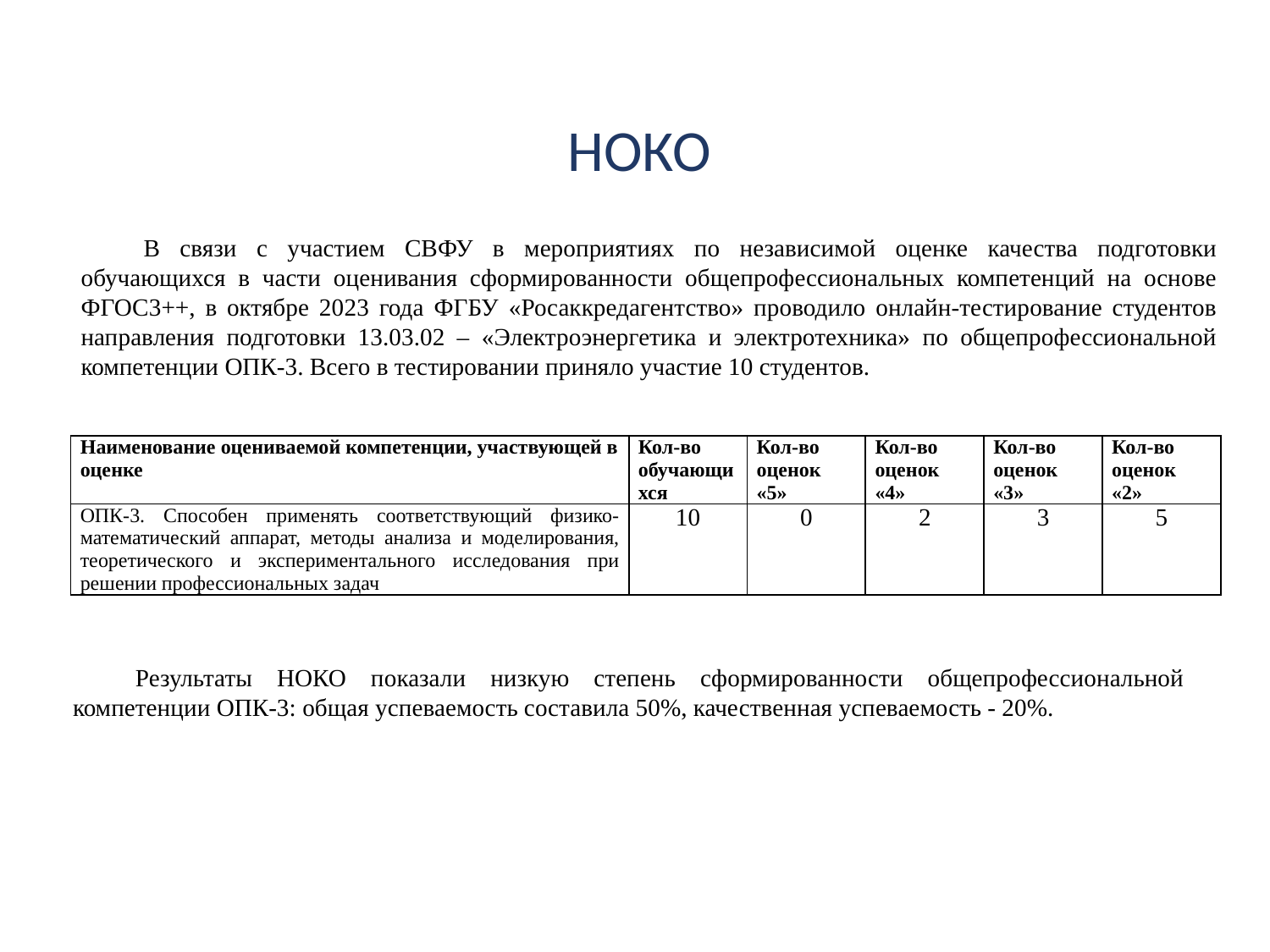

# НОКО
В связи с участием СВФУ в мероприятиях по независимой оценке качества подготовки обучающихся в части оценивания сформированности общепрофессиональных компетенций на основе ФГОС3++, в октябре 2023 года ФГБУ «Росаккредагентство» проводило онлайн-тестирование студентов направления подготовки 13.03.02 – «Электроэнергетика и электротехника» по общепрофессиональной компетенции ОПК-3. Всего в тестировании приняло участие 10 студентов.
| Наименование оцениваемой компетенции, участвующей в оценке | Кол-во обучающихся | Кол-во оценок «5» | Кол-во оценок «4» | Кол-во оценок «3» | Кол-во оценок «2» |
| --- | --- | --- | --- | --- | --- |
| ОПК-3. Способен применять соответствующий физико-математический аппарат, методы анализа и моделирования, теоретического и экспериментального исследования при решении профессиональных задач | 10 | 0 | 2 | 3 | 5 |
Результаты НОКО показали низкую степень сформированности общепрофессиональной компетенции ОПК-3: общая успеваемость составила 50%, качественная успеваемость - 20%.